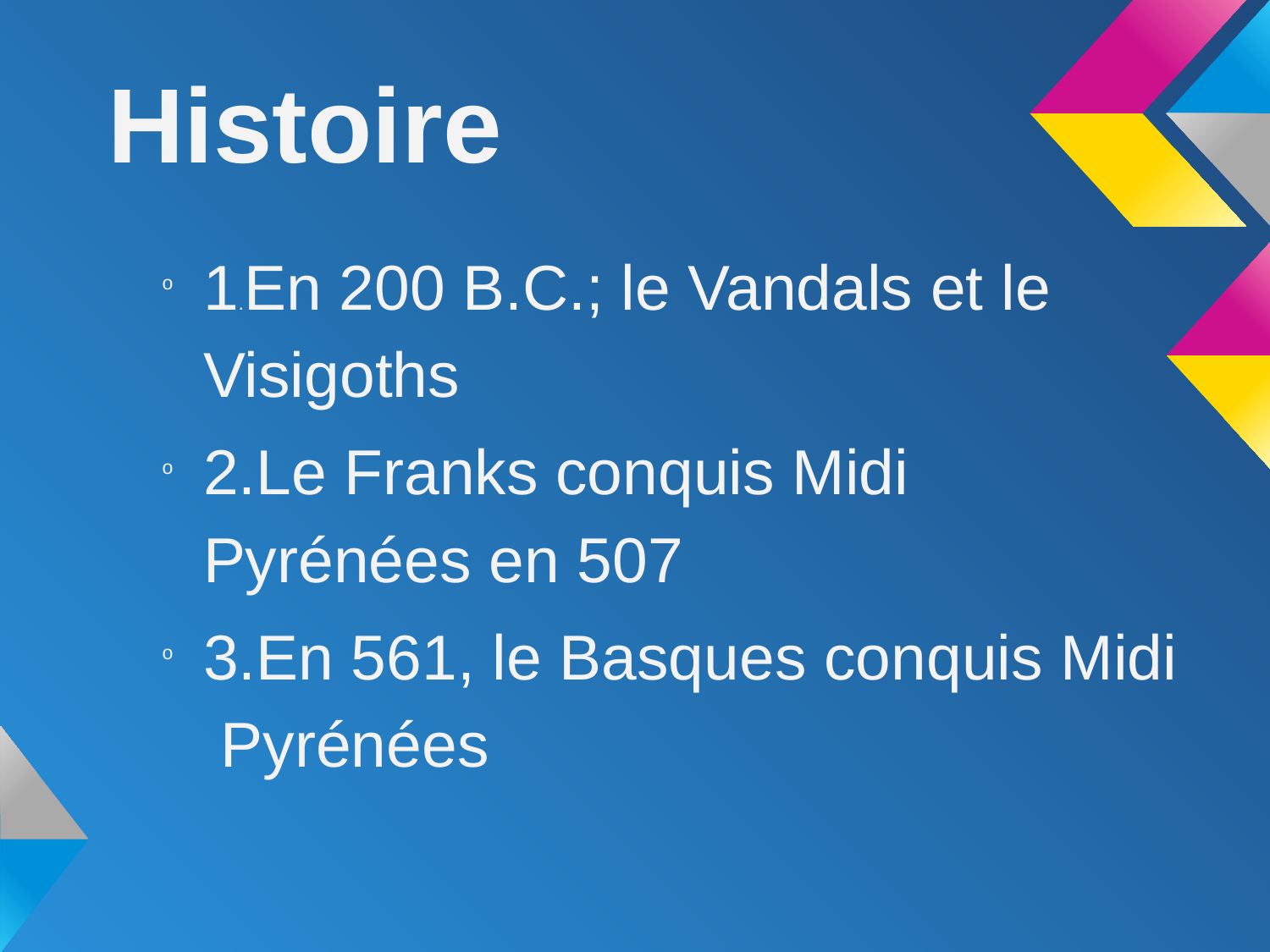

# Histoire
1.En 200 B.C.; le Vandals et le Visigoths
2.Le Franks conquis Midi Pyrénées en 507
3.En 561, le Basques conquis Midi  Pyrénées